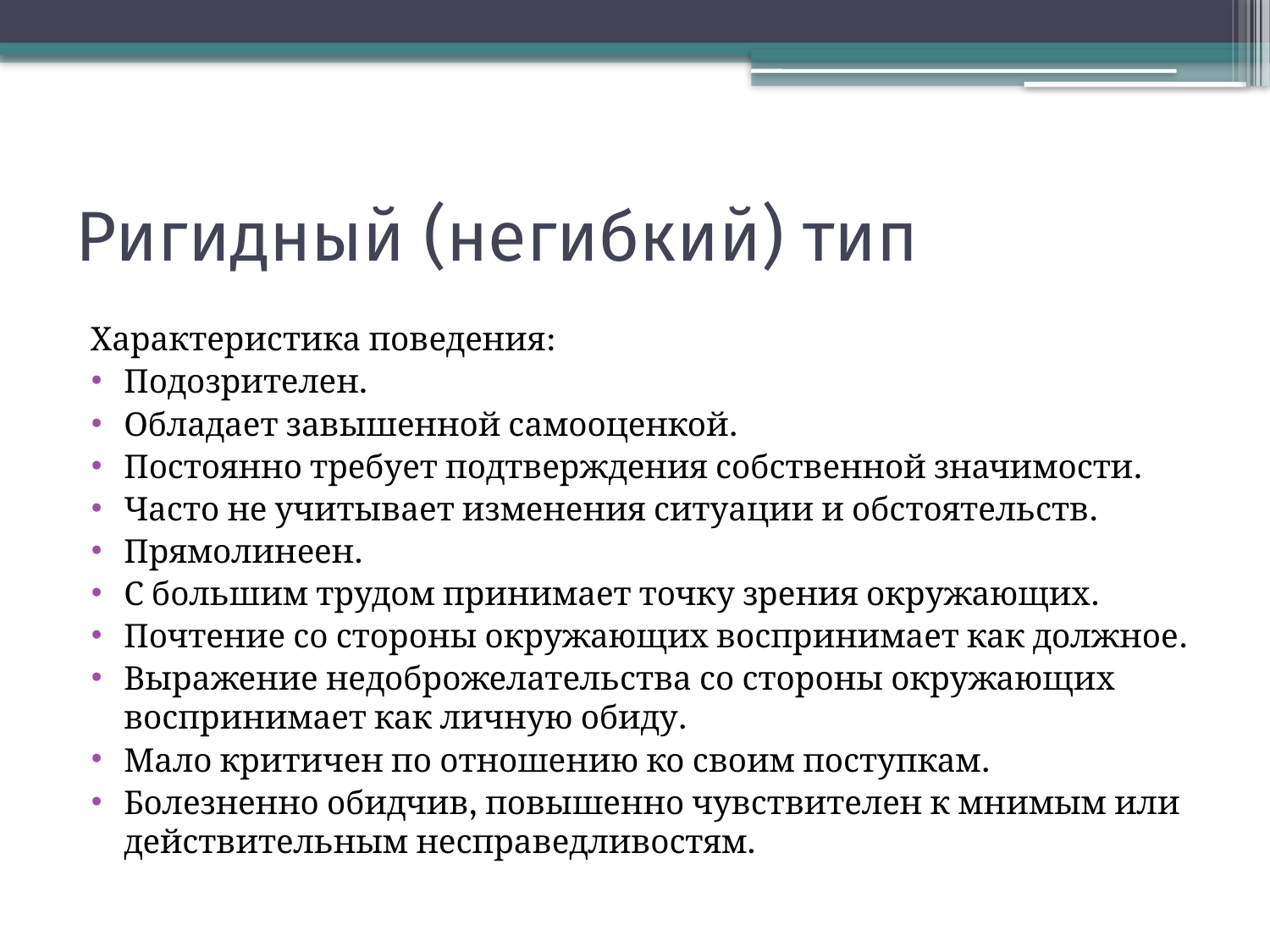

# Ригидный (негибкий) тип
Характеристика поведения:
Подозрителен.
Обладает завышенной самооценкой.
Постоянно требует подтверждения собственной значимости.
Часто не учитывает изменения ситуации и обстоятельств.
Прямолинеен.
С большим трудом принимает точку зрения окружающих.
Почтение со стороны окружающих воспринимает как должное.
Выражение недоброжелательства со стороны окружающих воспринимает как личную обиду.
Мало критичен по отношению ко своим поступкам.
Болезненно обидчив, повышенно чувствителен к мнимым или действительным несправедливостям.